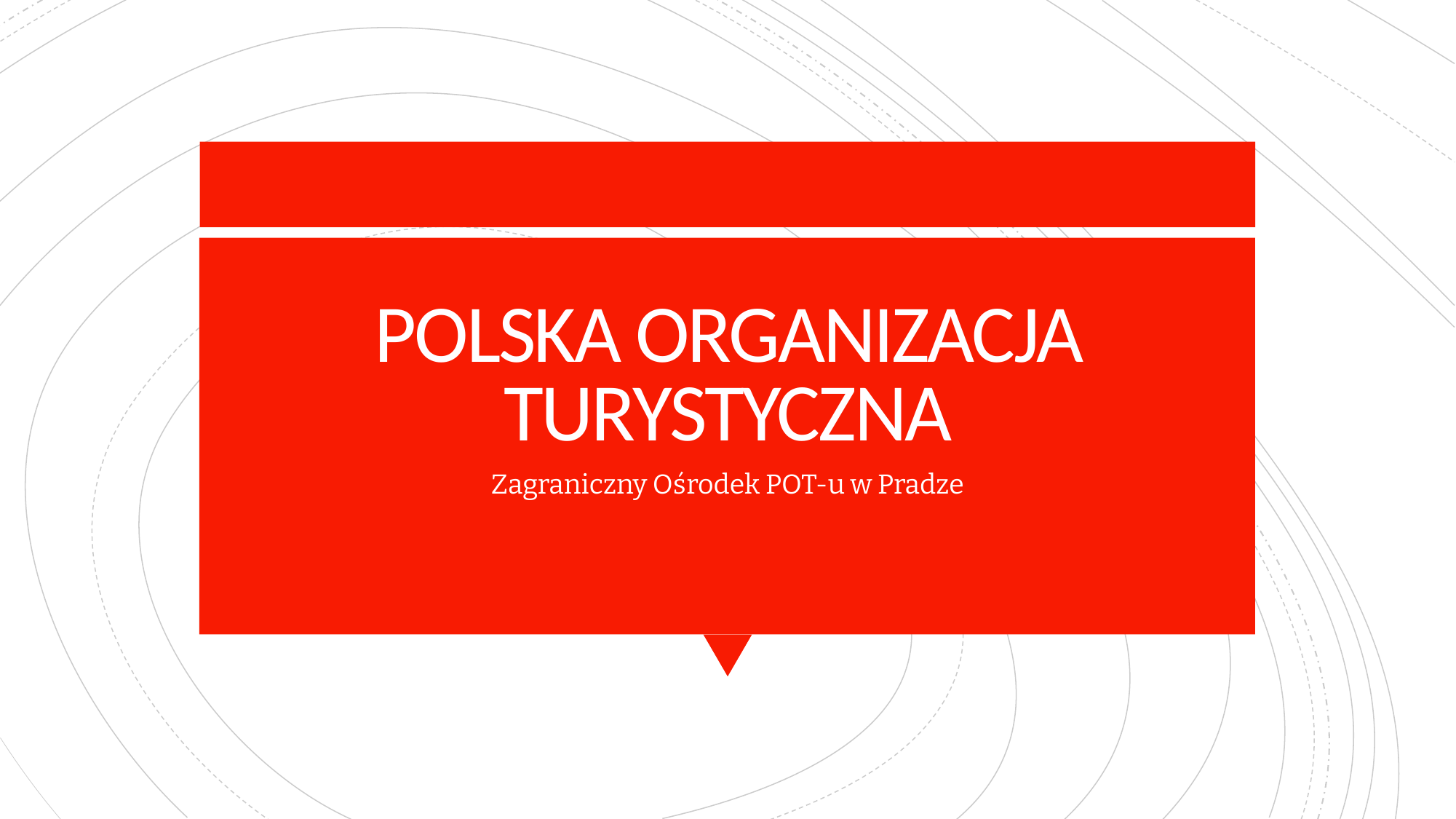

# POLSKA ORGANIZACJA TURYSTYCZNA
Zagraniczny Ośrodek POT-u w Pradze